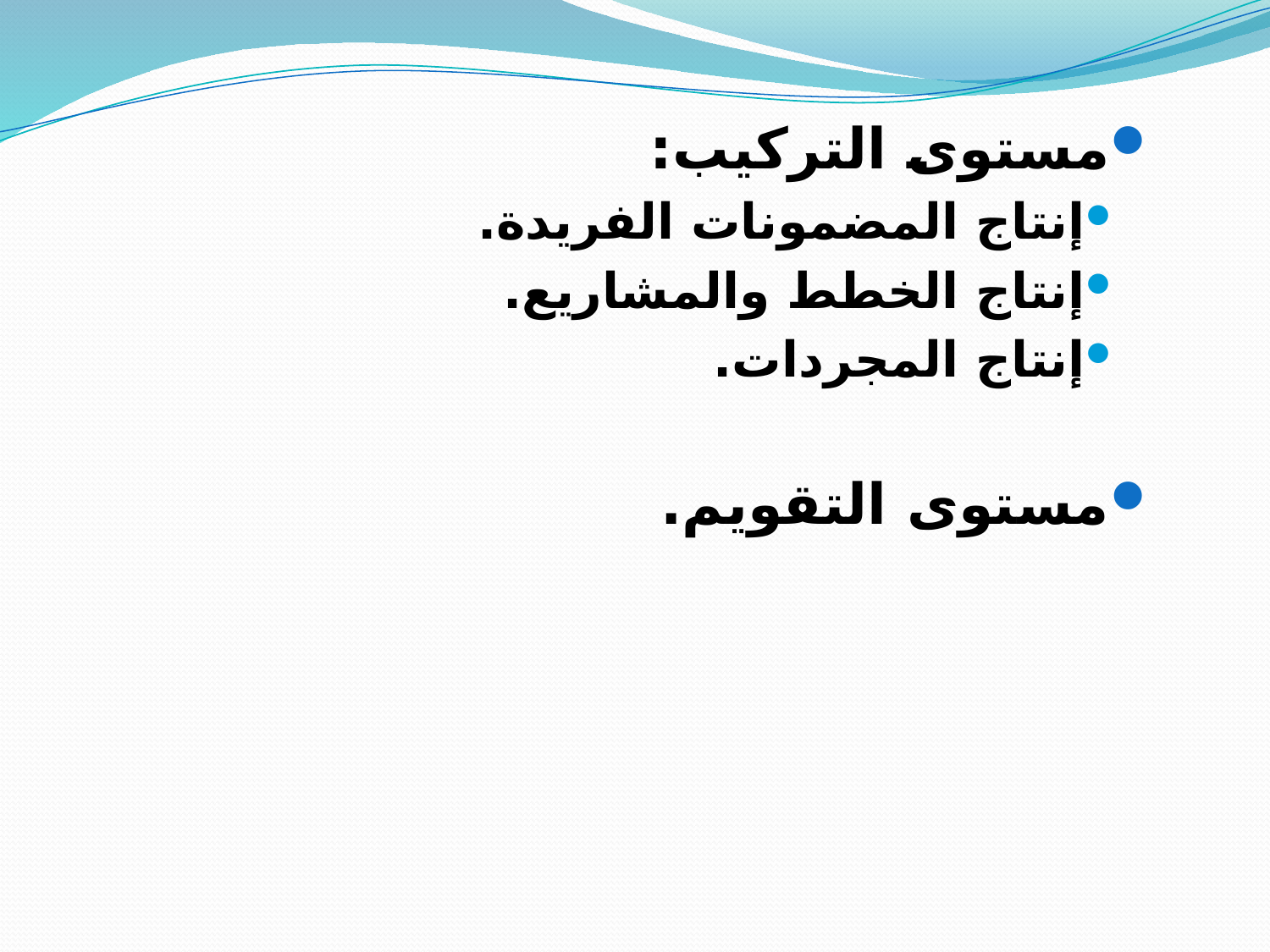

مستوى التركيب:
إنتاج المضمونات الفريدة.
إنتاج الخطط والمشاريع.
إنتاج المجردات.

مستوى التقويم.